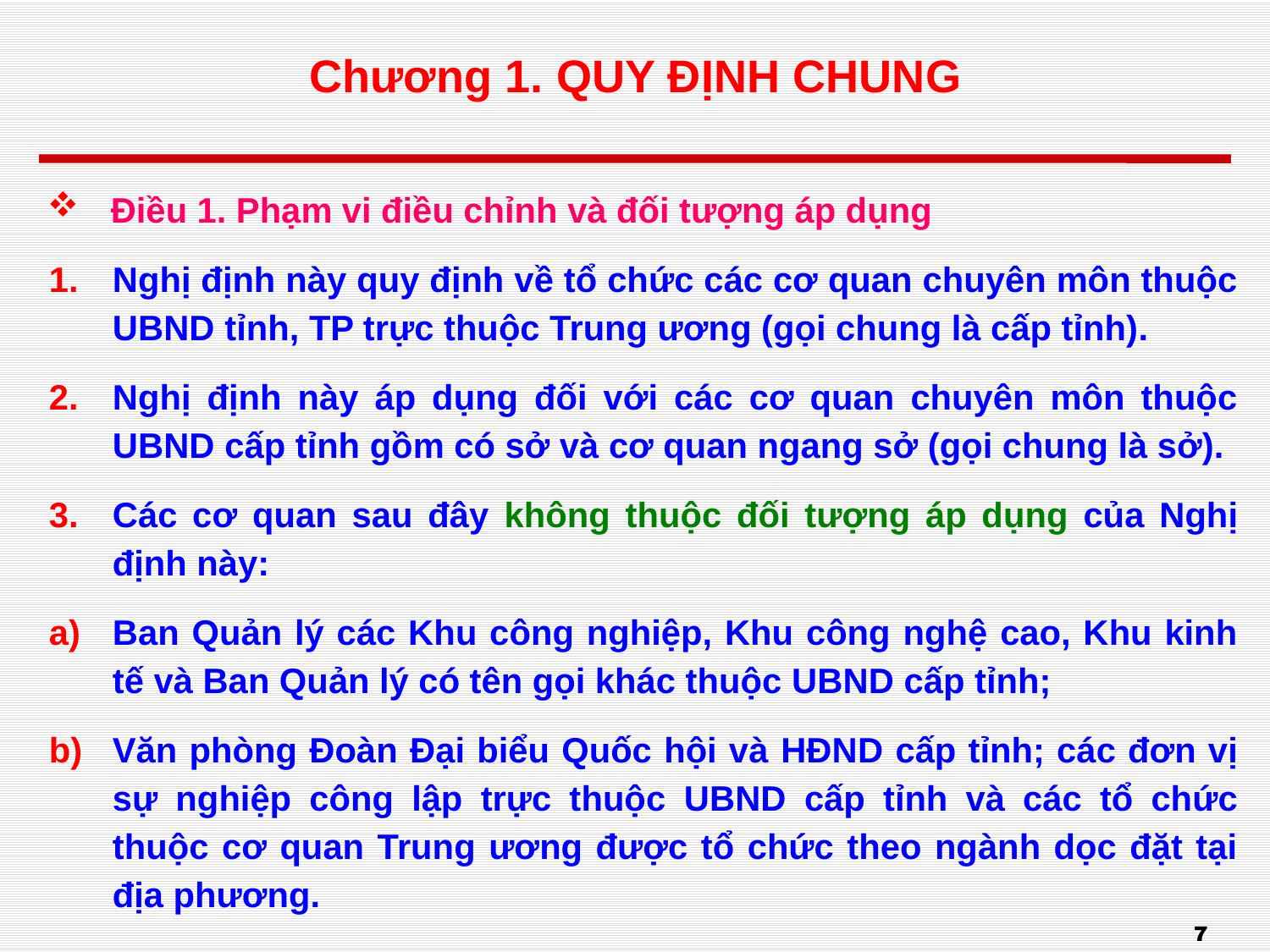

# Chương 1. QUY ĐỊNH CHUNG
Điều 1. Phạm vi điều chỉnh và đối tượng áp dụng
Nghị định này quy định về tổ chức các cơ quan chuyên môn thuộc UBND tỉnh, TP trực thuộc Trung ương (gọi chung là cấp tỉnh).
Nghị định này áp dụng đối với các cơ quan chuyên môn thuộc UBND cấp tỉnh gồm có sở và cơ quan ngang sở (gọi chung là sở).
Các cơ quan sau đây không thuộc đối tượng áp dụng của Nghị định này:
Ban Quản lý các Khu công nghiệp, Khu công nghệ cao, Khu kinh tế và Ban Quản lý có tên gọi khác thuộc UBND cấp tỉnh;
Văn phòng Đoàn Đại biểu Quốc hội và HĐND cấp tỉnh; các đơn vị sự nghiệp công lập trực thuộc UBND cấp tỉnh và các tổ chức thuộc cơ quan Trung ương được tổ chức theo ngành dọc đặt tại địa phương.